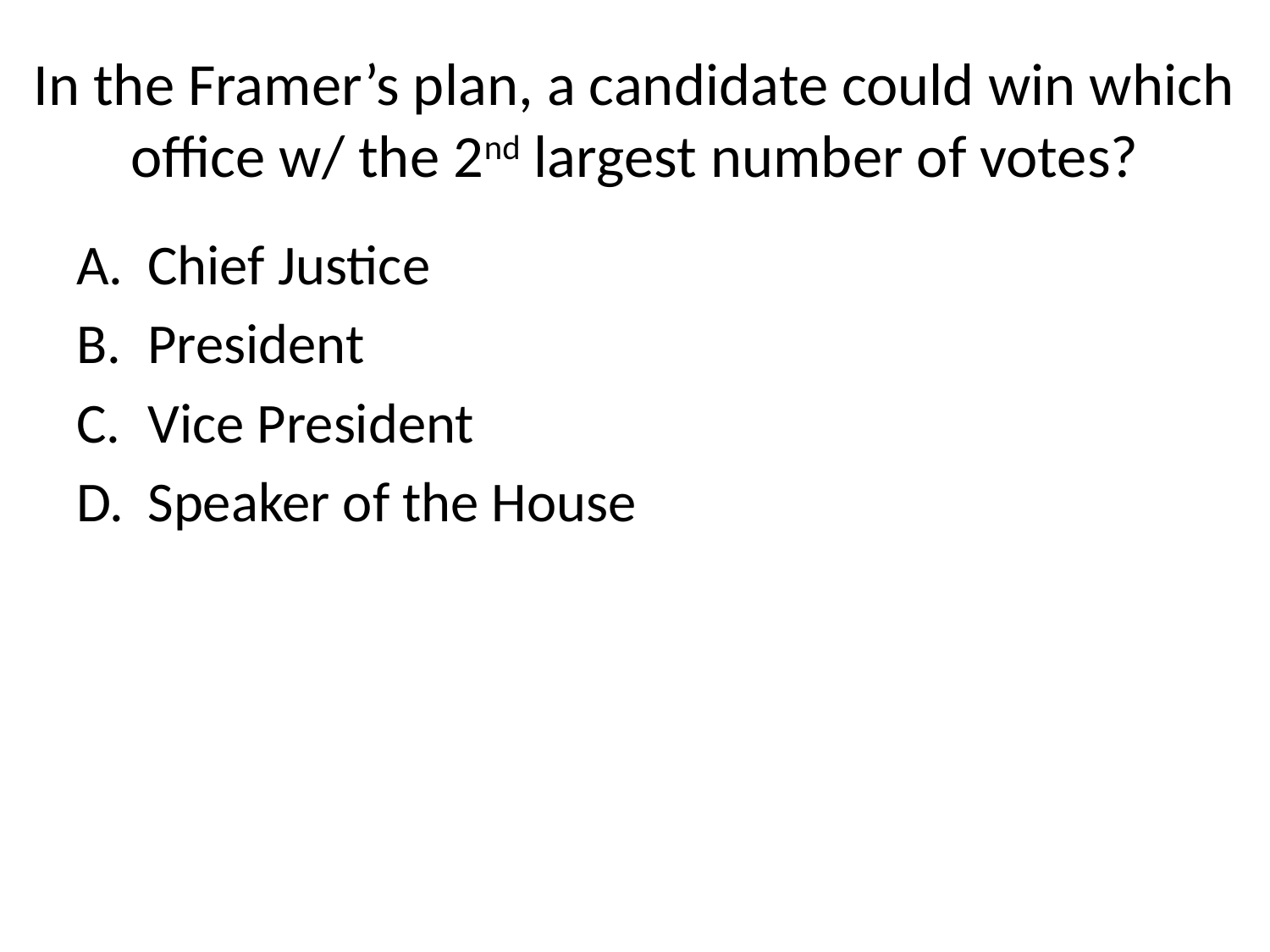

# In the Framer’s plan, a candidate could win which office w/ the 2nd largest number of votes?
Chief Justice
President
Vice President
Speaker of the House